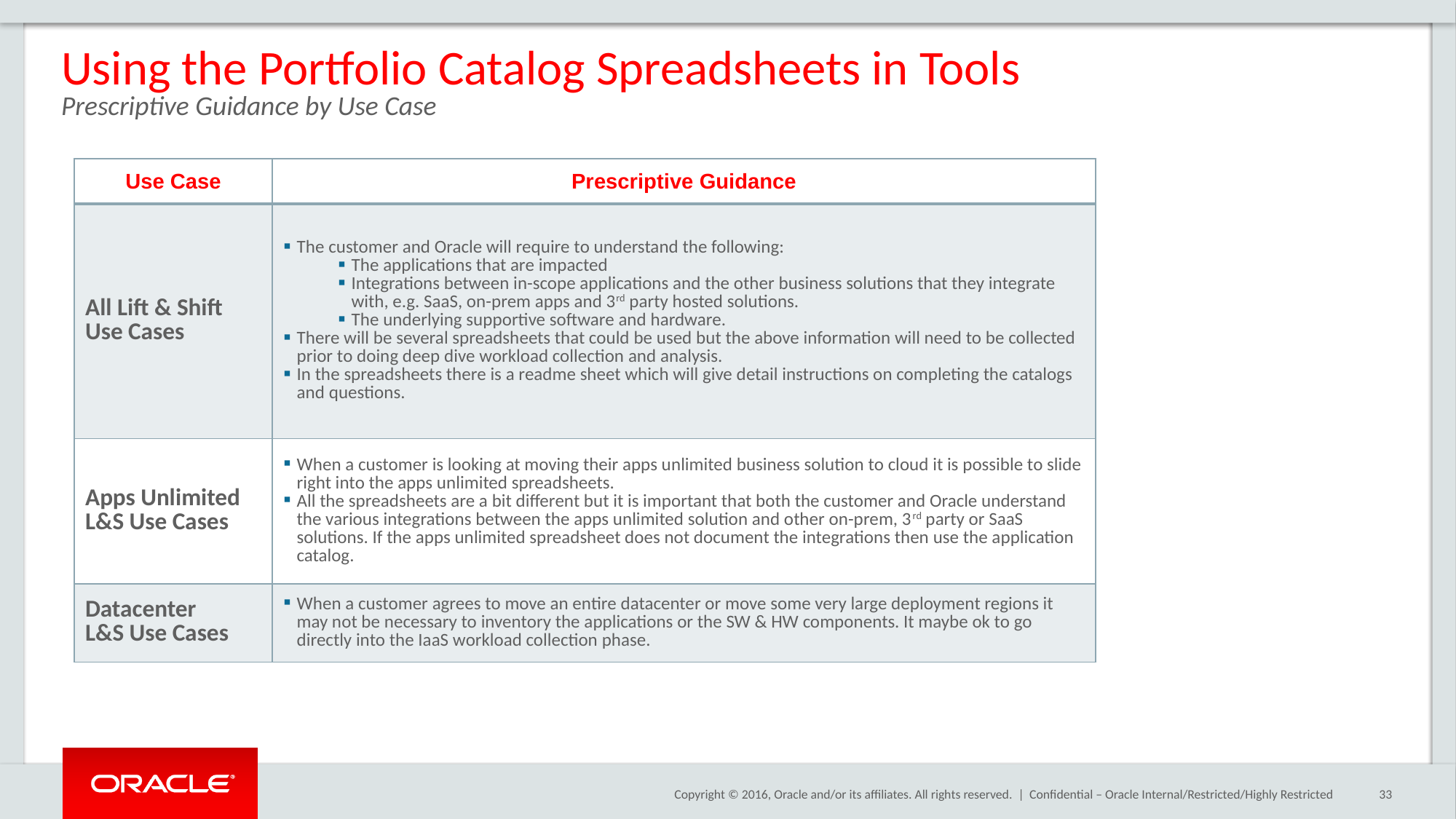

# Using the Portfolio Catalog Spreadsheets in Tools Prescriptive Guidance by Use Case
| Use Case | Prescriptive Guidance |
| --- | --- |
| All Lift & Shift Use Cases | The customer and Oracle will require to understand the following: The applications that are impacted Integrations between in-scope applications and the other business solutions that they integrate with, e.g. SaaS, on-prem apps and 3rd party hosted solutions. The underlying supportive software and hardware. There will be several spreadsheets that could be used but the above information will need to be collected prior to doing deep dive workload collection and analysis. In the spreadsheets there is a readme sheet which will give detail instructions on completing the catalogs and questions. |
| Apps Unlimited L&S Use Cases | When a customer is looking at moving their apps unlimited business solution to cloud it is possible to slide right into the apps unlimited spreadsheets. All the spreadsheets are a bit different but it is important that both the customer and Oracle understand the various integrations between the apps unlimited solution and other on-prem, 3rd party or SaaS solutions. If the apps unlimited spreadsheet does not document the integrations then use the application catalog. |
| Datacenter L&S Use Cases | When a customer agrees to move an entire datacenter or move some very large deployment regions it may not be necessary to inventory the applications or the SW & HW components. It maybe ok to go directly into the IaaS workload collection phase. |
Confidential – Oracle Internal/Restricted/Highly Restricted
33